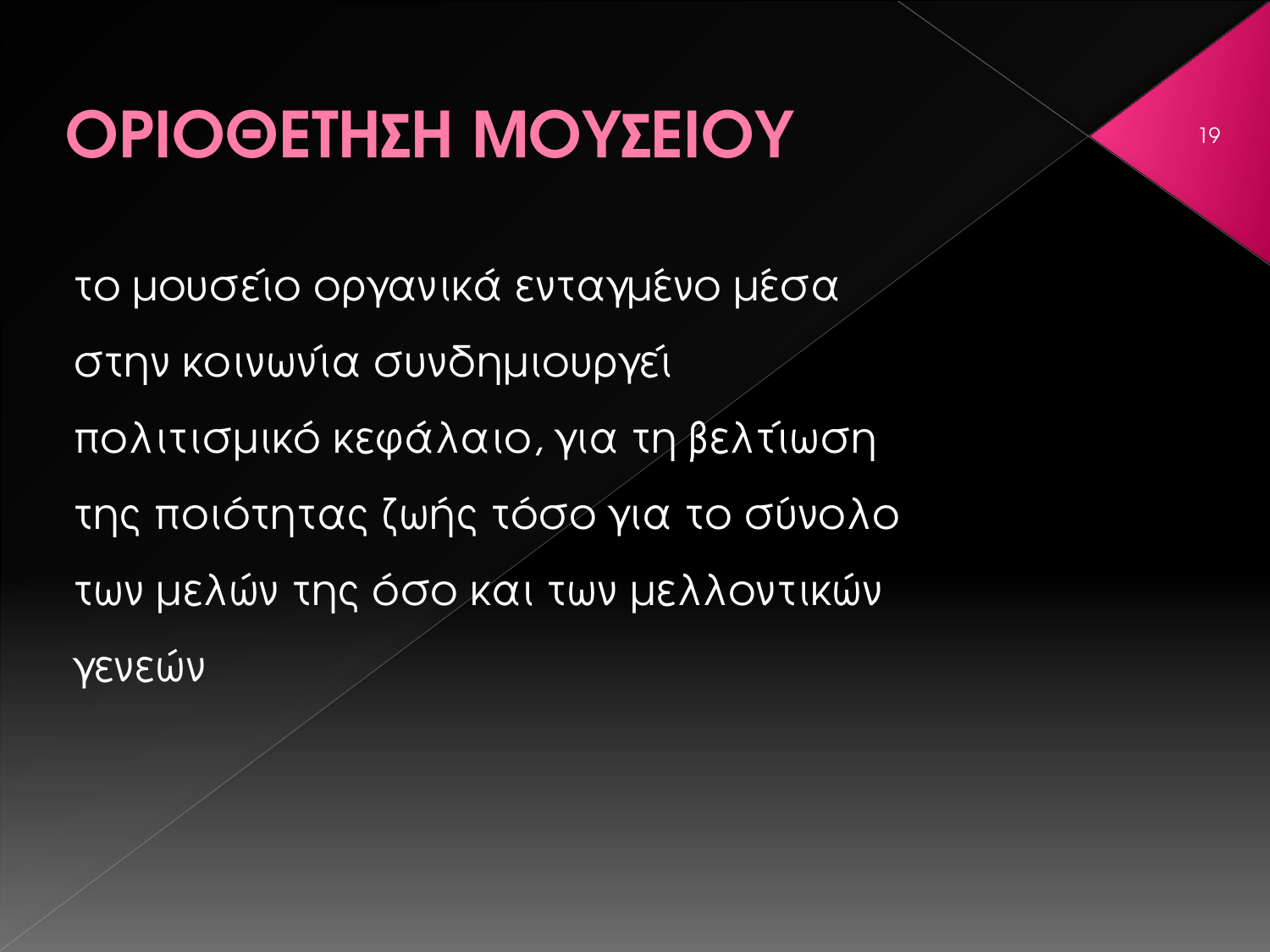

# ΟΡΙΟΘΕΤΗΣΗ ΜΟΥΣΕΙΟΥ
19
το μουσείο οργανικά ενταγμένο μέσα στην κοινωνία συνδημιουργεί πολιτισμικό κεφάλαιο, για τη βελτίωση της ποιότητας ζωής τόσο για το σύνολο των μελών της όσο και των μελλοντικών γενεών